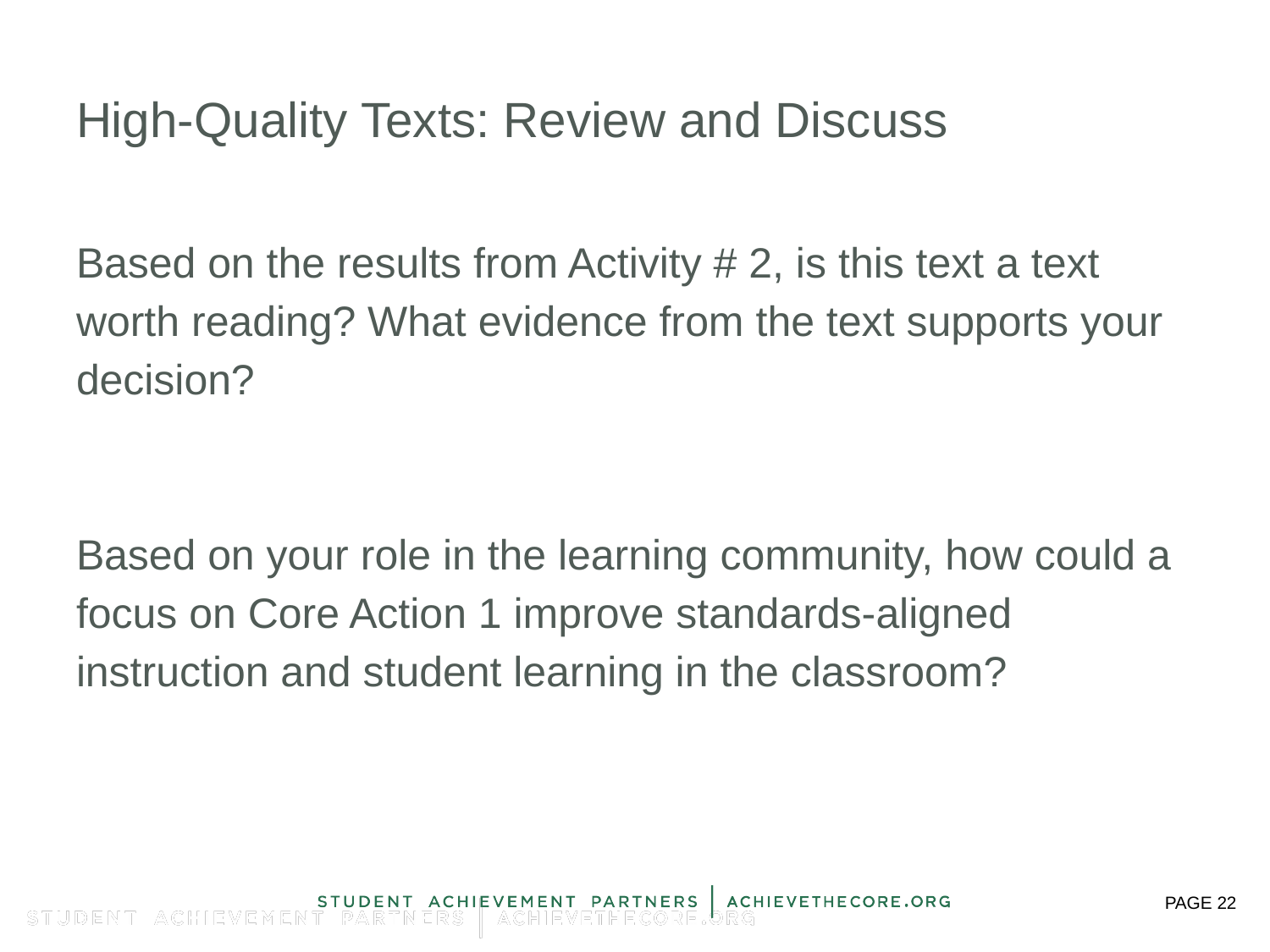

# High-Quality Texts: Review and Discuss
Based on the results from Activity # 2, is this text a text worth reading? What evidence from the text supports your decision?

Based on your role in the learning community, how could a focus on Core Action 1 improve standards-aligned instruction and student learning in the classroom?